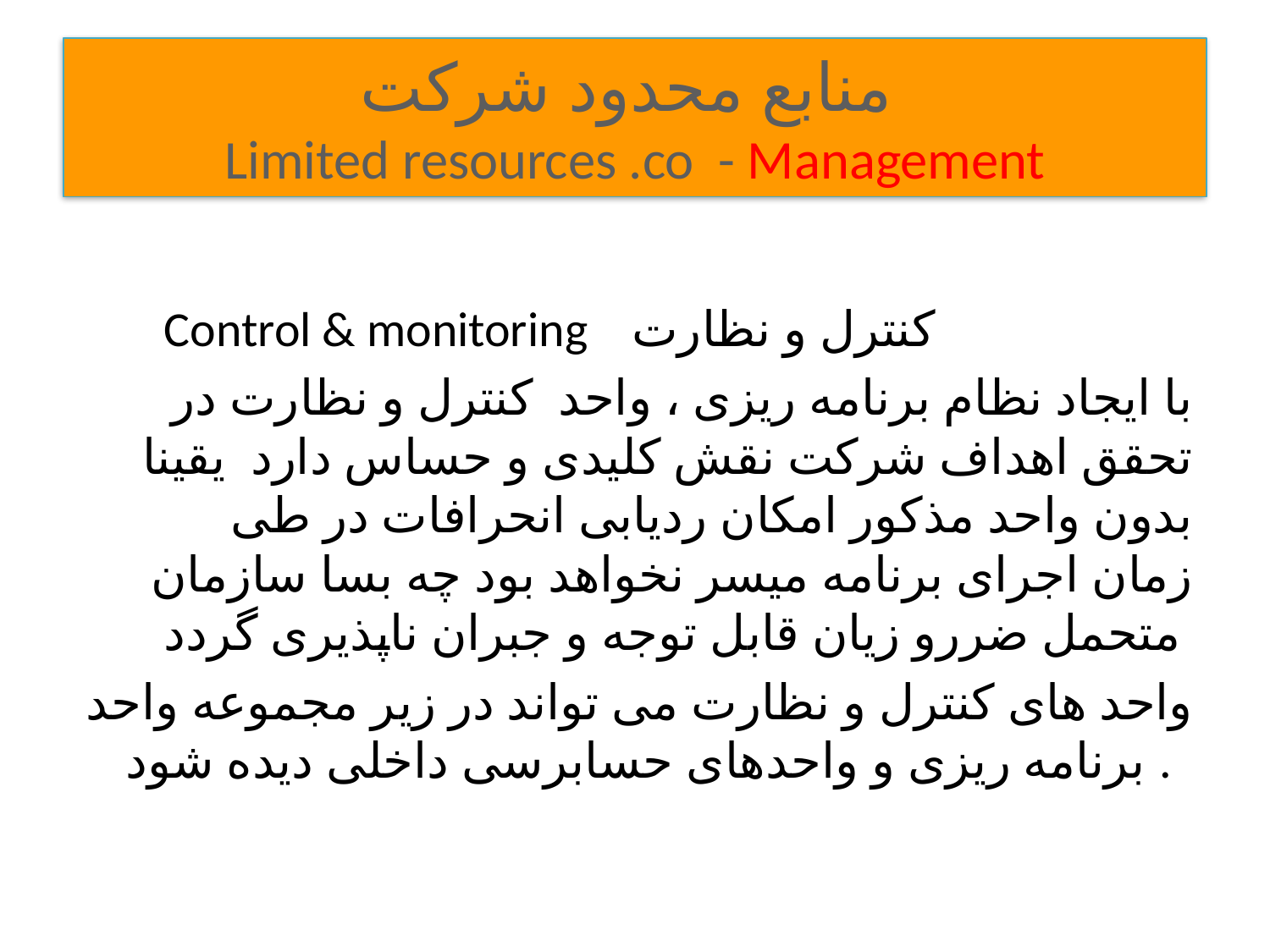

# منابع محدود شرکت Limited resources .co  - Management

        Control & monitoring    کنترل و نظارت
با ایجاد نظام برنامه ریزی ، واحد  کنترل و نظارت در تحقق اهداف شرکت نقش کلیدی و حساس دارد  یقینا بدون واحد مذکور امکان ردیابی انحرافات در طی زمان اجرای برنامه میسر نخواهد بود چه بسا سازمان متحمل ضررو زیان قابل توجه و جبران ناپذیری گردد
واحد های کنترل و نظارت می تواند در زیر مجموعه واحد برنامه ریزی و واحدهای حسابرسی داخلی دیده شود .